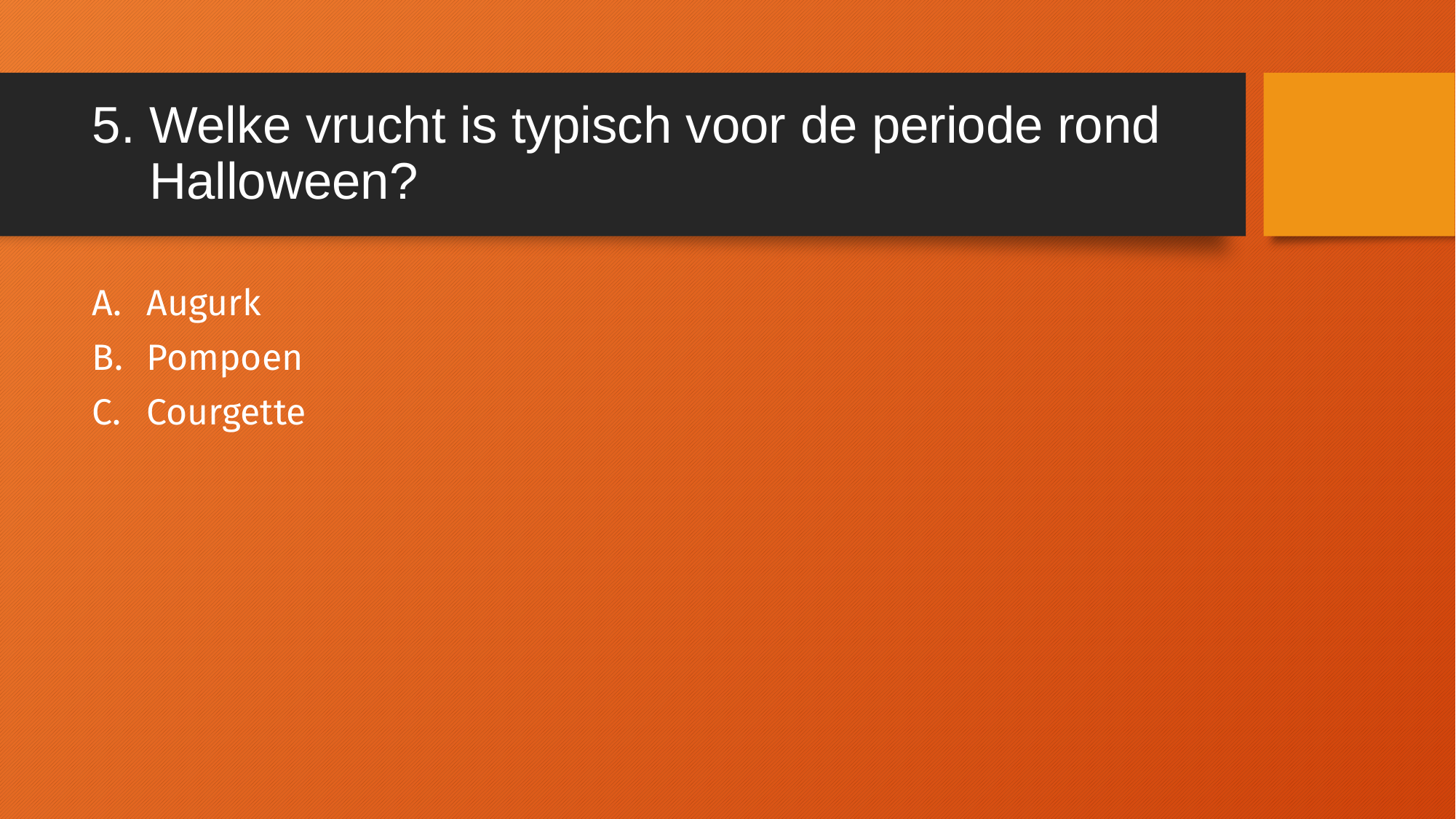

# 5. Welke vrucht is typisch voor de periode rond Halloween?
Augurk
Pompoen
Courgette